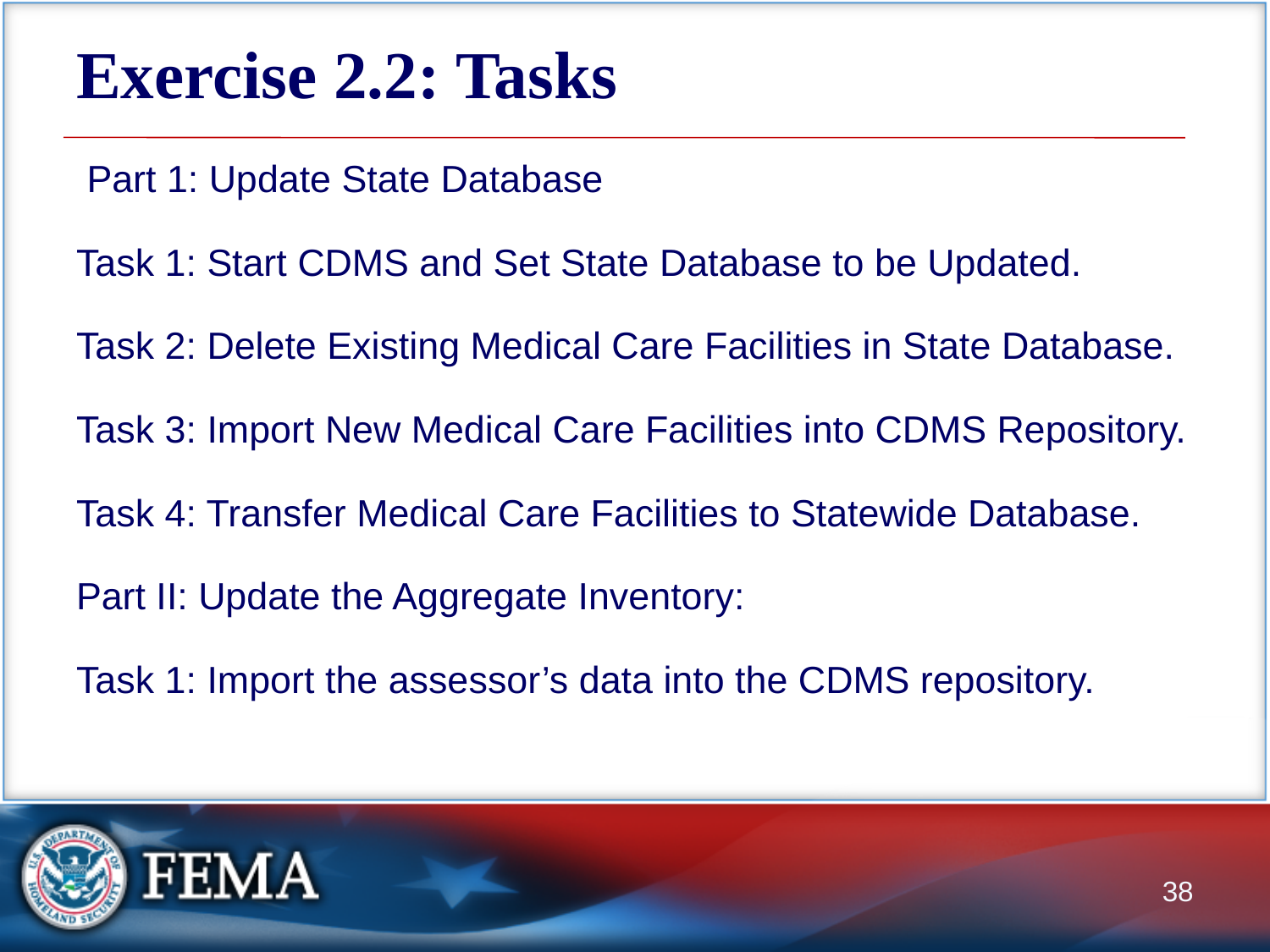

# Exercise 2.2: Tasks
 Part 1: Update State Database
Task 1: Start CDMS and Set State Database to be Updated.
Task 2: Delete Existing Medical Care Facilities in State Database.
Task 3: Import New Medical Care Facilities into CDMS Repository.
Task 4: Transfer Medical Care Facilities to Statewide Database.
Part II: Update the Aggregate Inventory:
Task 1: Import the assessor’s data into the CDMS repository.
38